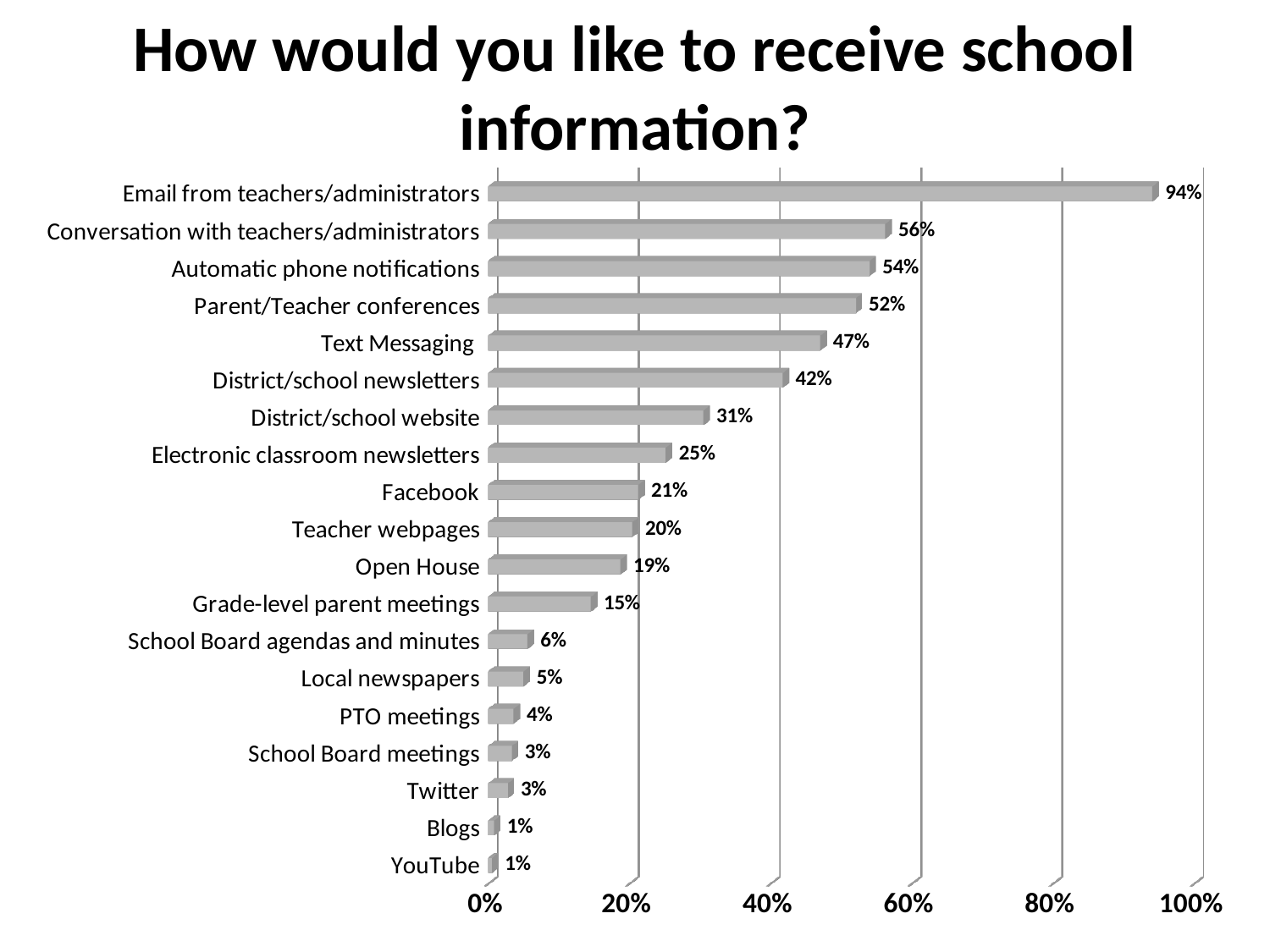

# How would you like to receive school information?

[unsupported chart]